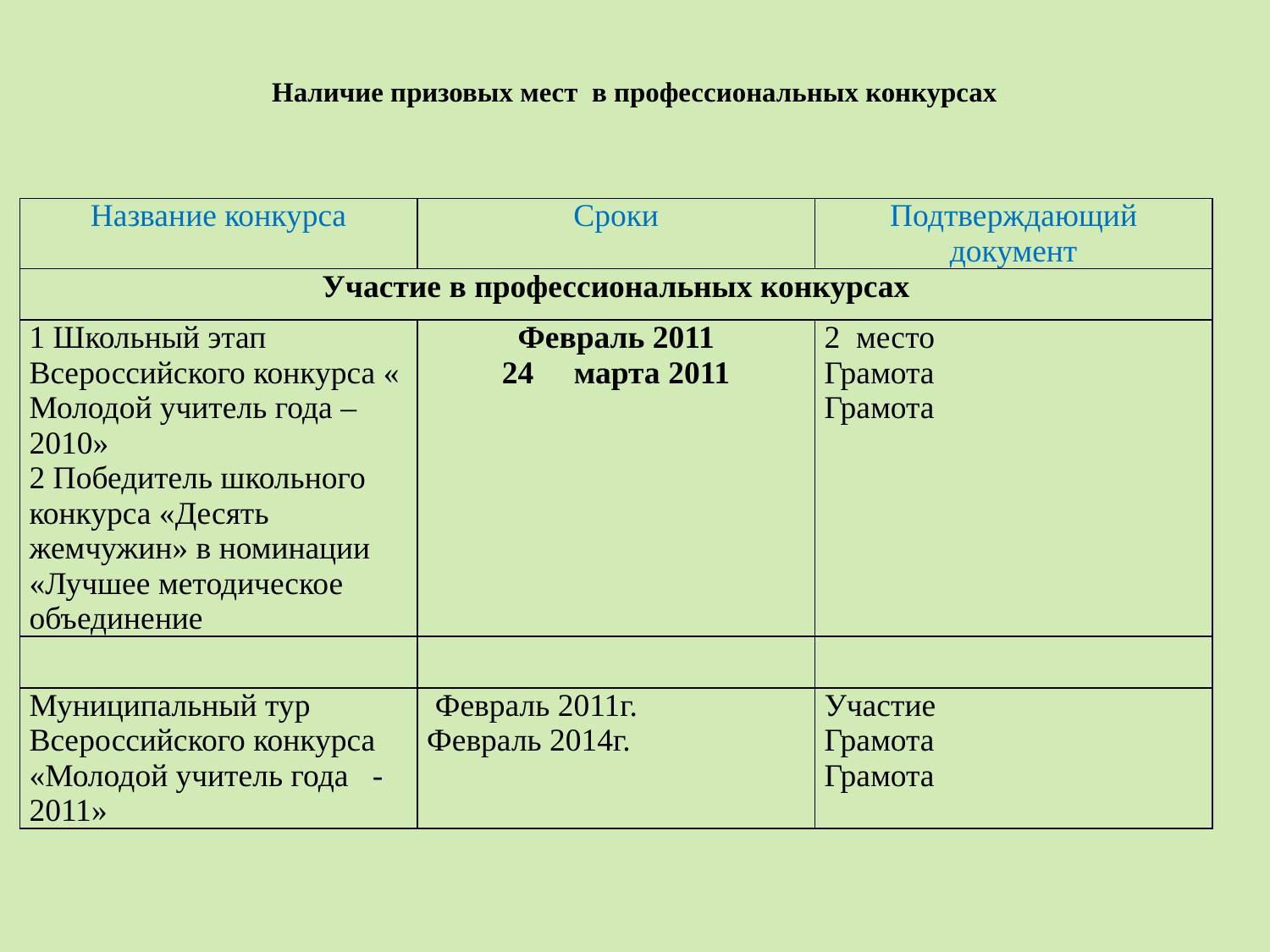

# Наличие призовых мест  в профессиональных конкурсах
| Название конкурса | Сроки | Подтверждающий документ |
| --- | --- | --- |
| Участие в профессиональных конкурсах |  |  |
| 1 Школьный этап Всероссийского конкурса « Молодой учитель года – 2010» 2 Победитель школьного конкурса «Десять жемчужин» в номинации «Лучшее методическое объединение | Февраль 2011 24 марта 2011 | 2 место Грамота Грамота |
|  |  |  |
| Муниципальный тур Всероссийского конкурса «Молодой учитель года - 2011» | Февраль 2011г. Февраль 2014г. | Участие Грамота Грамота |